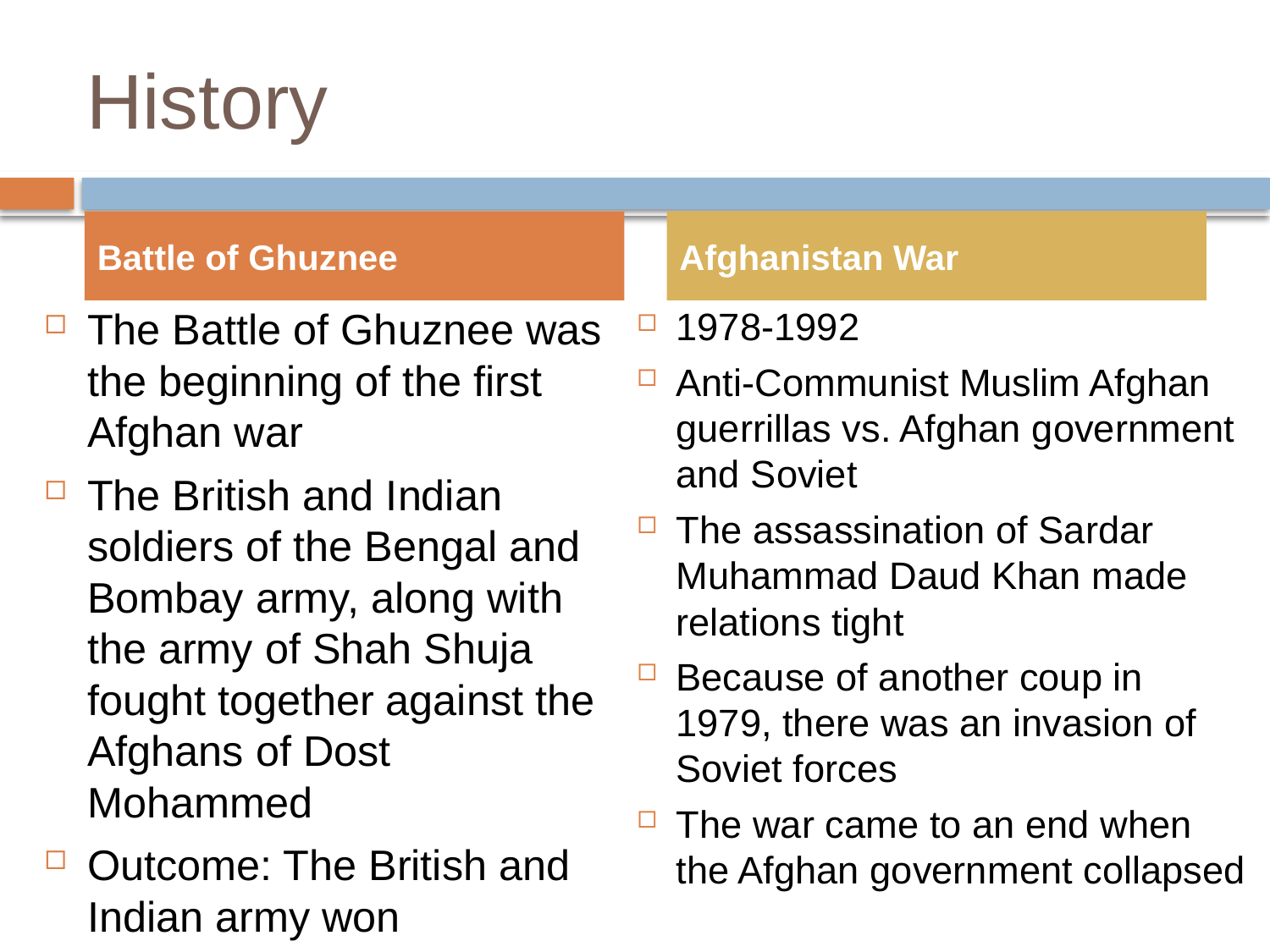

# History
Battle of Ghuznee
Afghanistan War
The Battle of Ghuznee was the beginning of the first Afghan war
The British and Indian soldiers of the Bengal and Bombay army, along with the army of Shah Shuja fought together against the Afghans of Dost Mohammed
Outcome: The British and Indian army won
1978-1992
Anti-Communist Muslim Afghan guerrillas vs. Afghan government and Soviet
The assassination of Sardar Muhammad Daud Khan made relations tight
Because of another coup in 1979, there was an invasion of Soviet forces
The war came to an end when the Afghan government collapsed